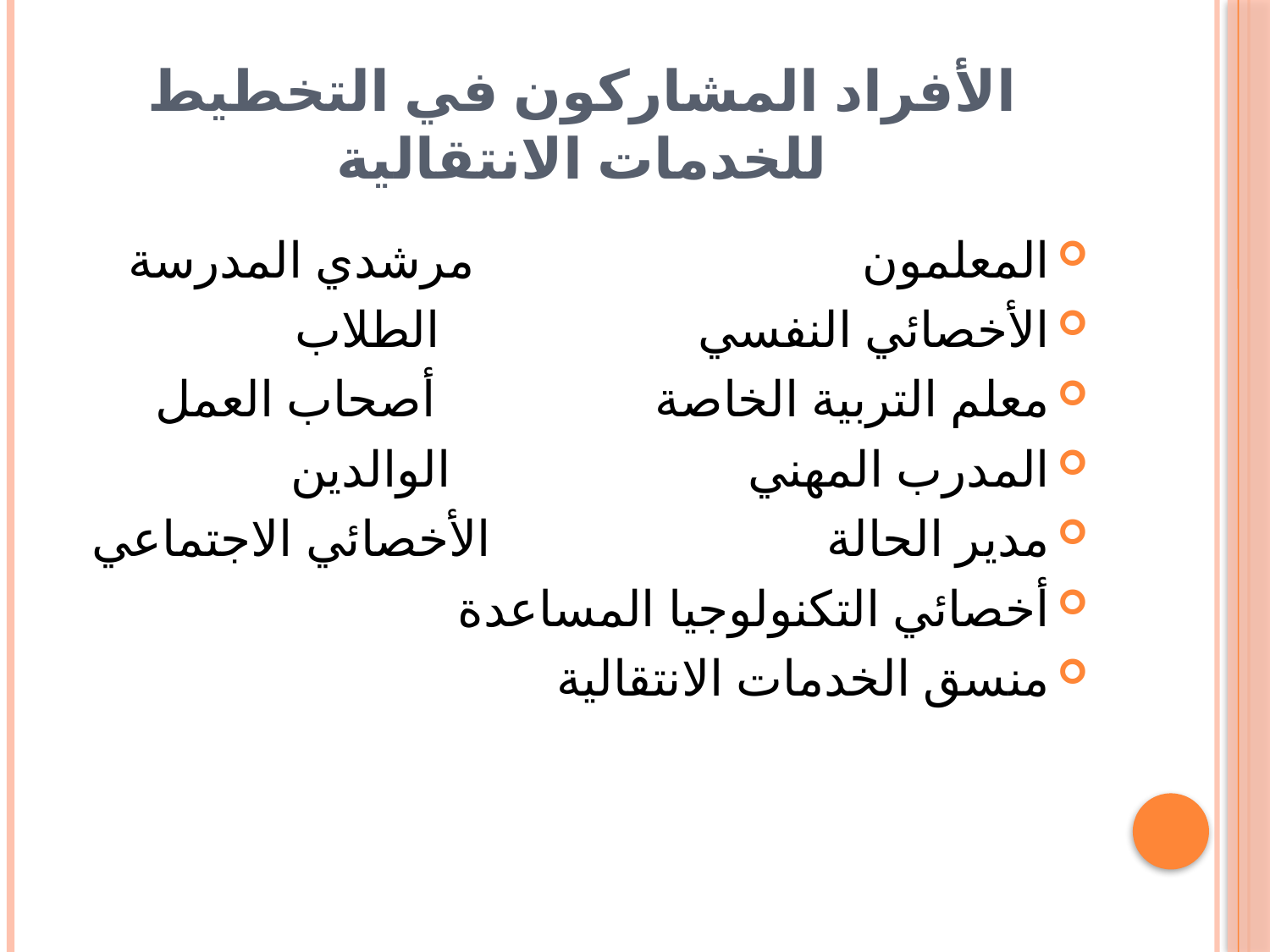

# الأفراد المشاركون في التخطيط للخدمات الانتقالية
المعلمون                              مرشدي المدرسة
الأخصائي النفسي                    الطلاب
معلم التربية الخاصة                 أصحاب العمل
المدرب المهني                       الوالدين
مدير الحالة                          الأخصائي الاجتماعي
أخصائي التكنولوجيا المساعدة
منسق الخدمات الانتقالية